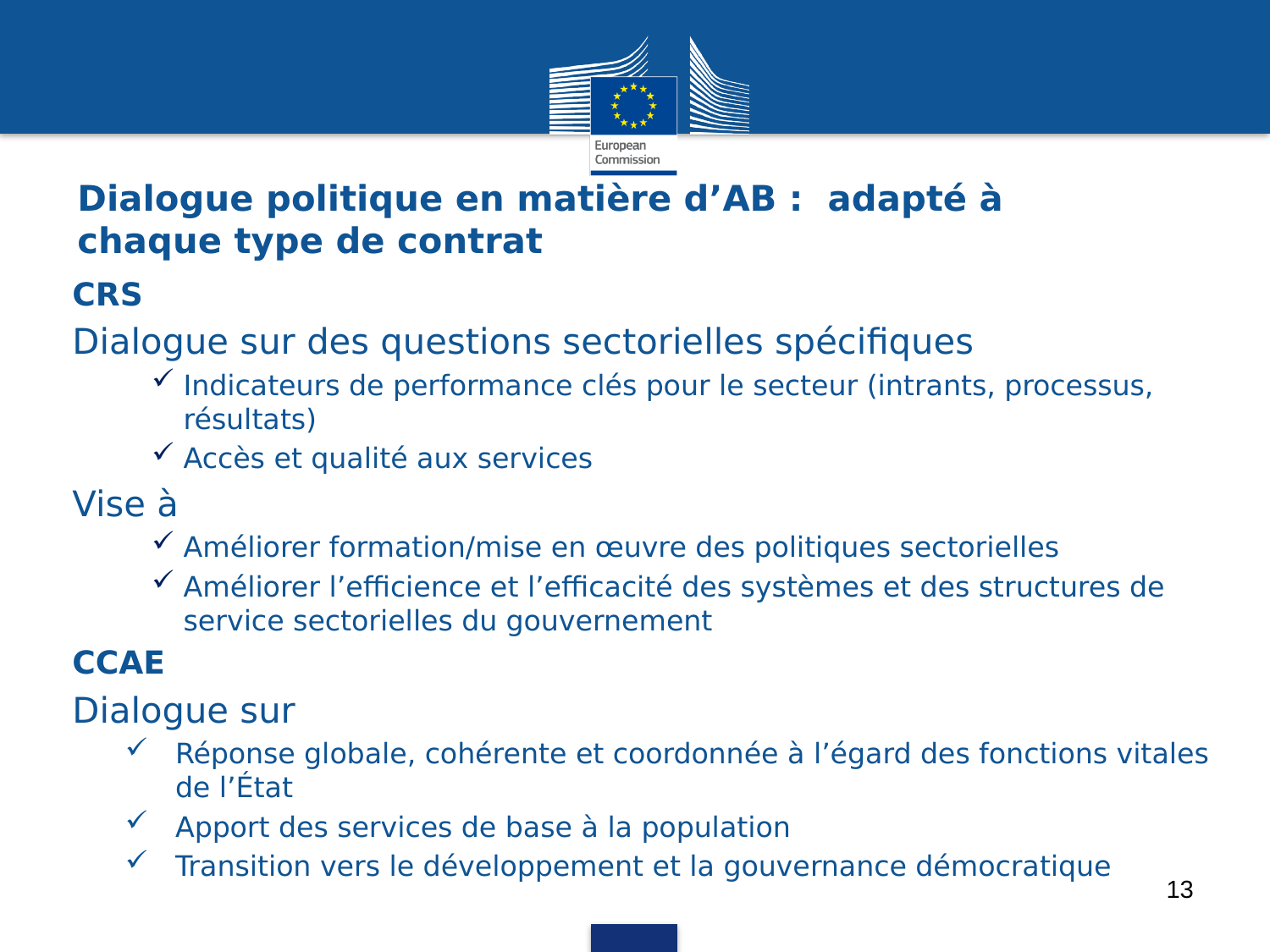

# Dialogue politique en matière d’AB :  adapté à chaque type de contrat
CRS
Dialogue sur des questions sectorielles spécifiques
Indicateurs de performance clés pour le secteur (intrants, processus, résultats)
Accès et qualité aux services
Vise à
Améliorer formation/mise en œuvre des politiques sectorielles
Améliorer l’efficience et l’efficacité des systèmes et des structures de service sectorielles du gouvernement
CCAE
Dialogue sur
Réponse globale, cohérente et coordonnée à l’égard des fonctions vitales de l’État
Apport des services de base à la population
Transition vers le développement et la gouvernance démocratique

13